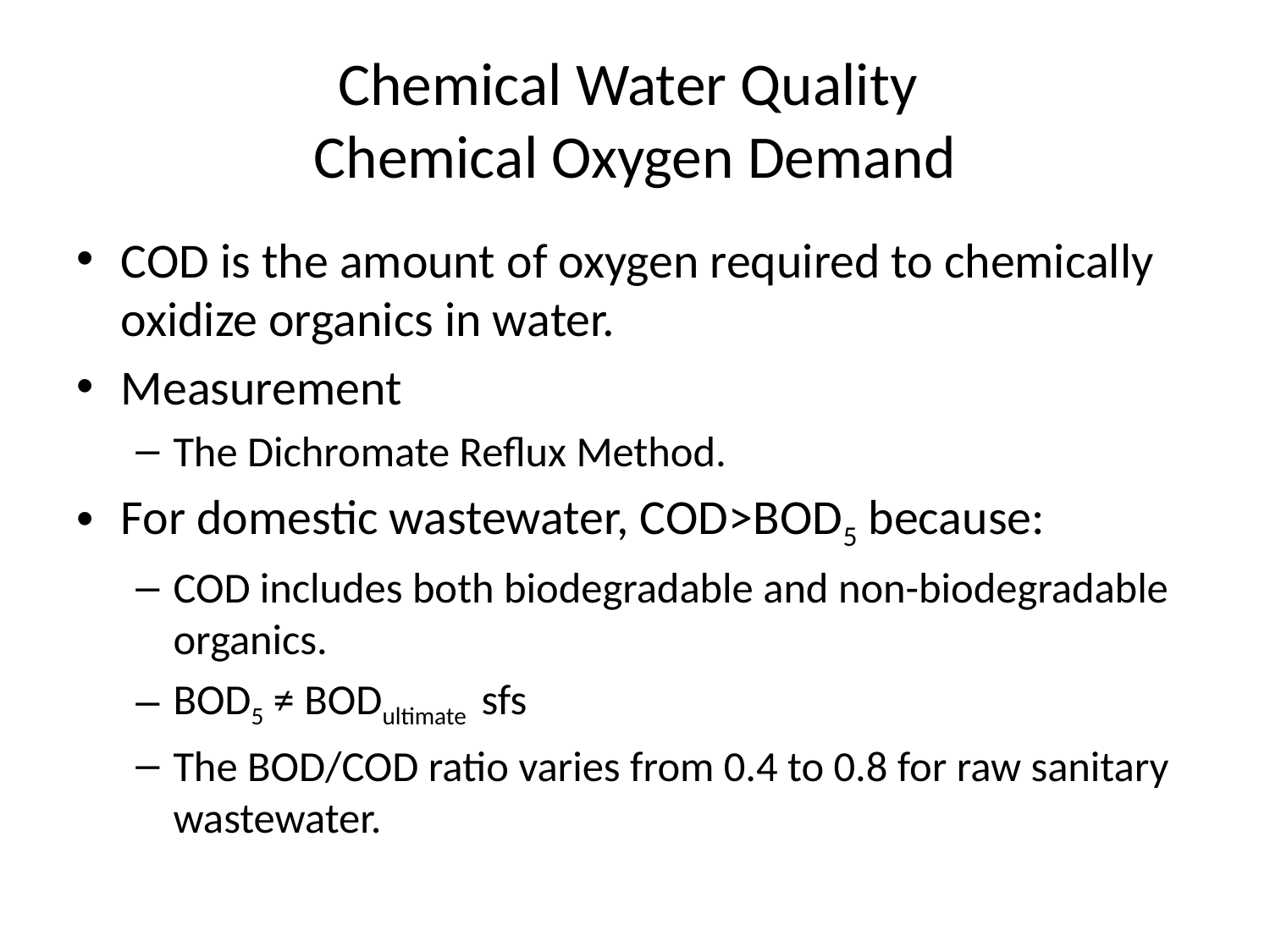

# Chemical Water Quality Chemical Oxygen Demand
COD is the amount of oxygen required to chemically oxidize organics in water.
Measurement
The Dichromate Reflux Method.
For domestic wastewater, COD>BOD5 because:
COD includes both biodegradable and non-biodegradable organics.
BOD5 ≠ BODultimate  sfs
The BOD/COD ratio varies from 0.4 to 0.8 for raw sanitary wastewater.